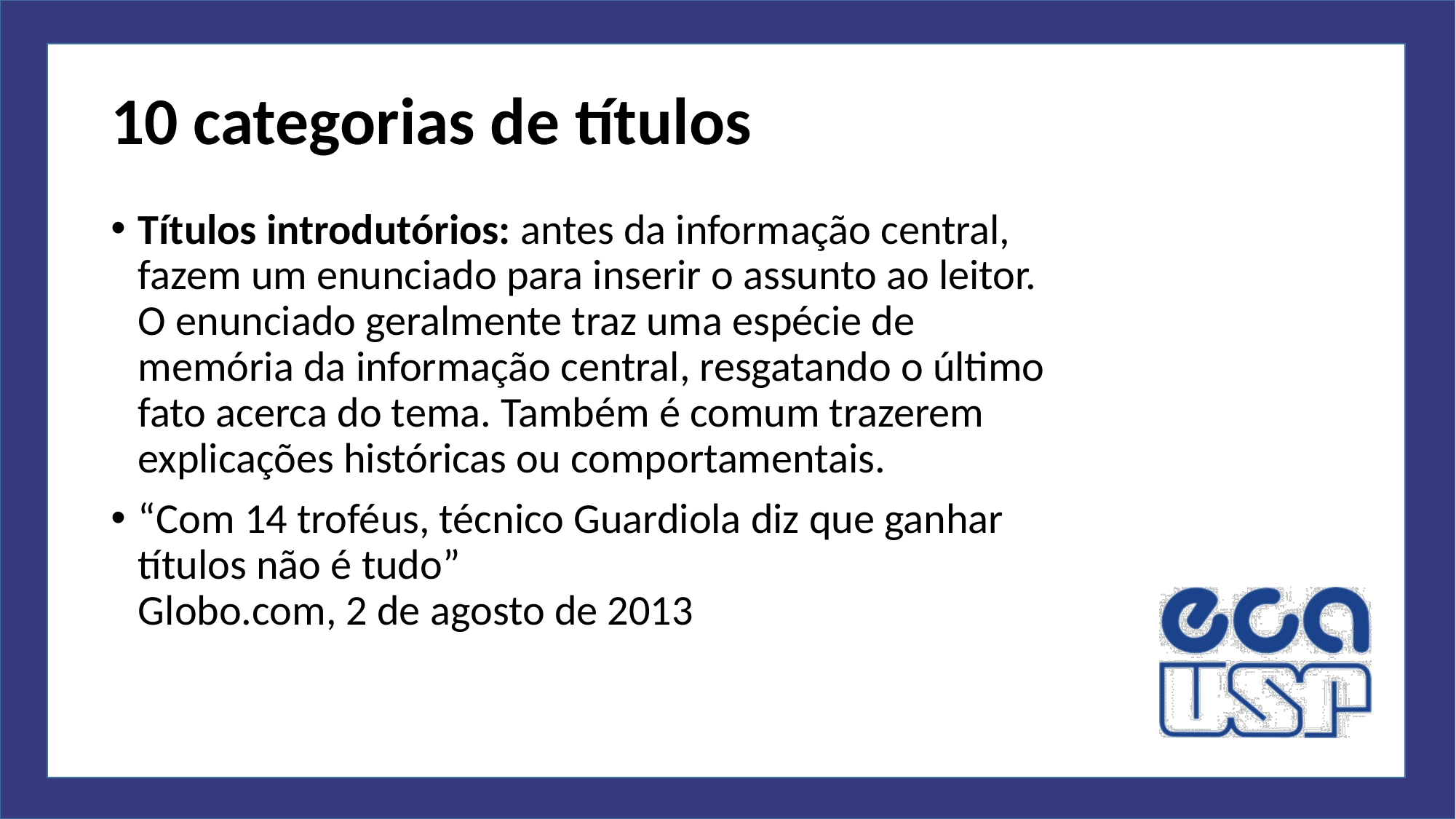

# 10 categorias de títulos
Títulos introdutórios: antes da informação central, fazem um enunciado para inserir o assunto ao leitor. O enunciado geralmente traz uma espécie de memória da informação central, resgatando o último fato acerca do tema. Também é comum trazerem explicações históricas ou comportamentais.
“Com 14 troféus, técnico Guardiola diz que ganhar títulos não é tudo”
Globo.com, 2 de agosto de 2013